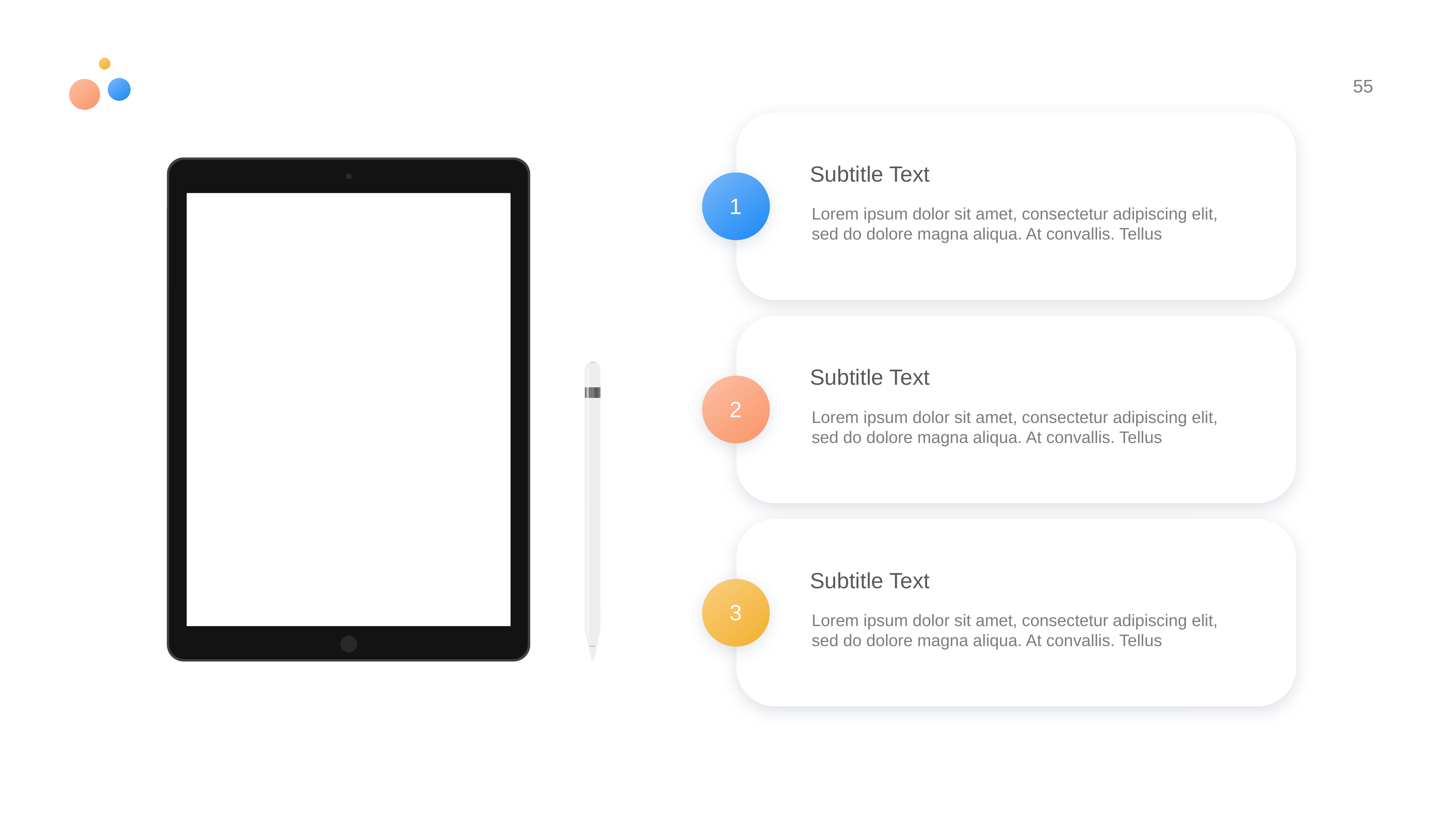

55

Subtitle Text

1

Lorem ipsum dolor sit amet, consectetur adipiscing elit, sed do dolore magna aliqua. At convallis. Tellus

Subtitle Text

2
Lorem ipsum dolor sit amet, consectetur adipiscing elit, sed do dolore magna aliqua. At convallis. Tellus

Subtitle Text

3
Lorem ipsum dolor sit amet, consectetur adipiscing elit, sed do dolore magna aliqua. At convallis. Tellus